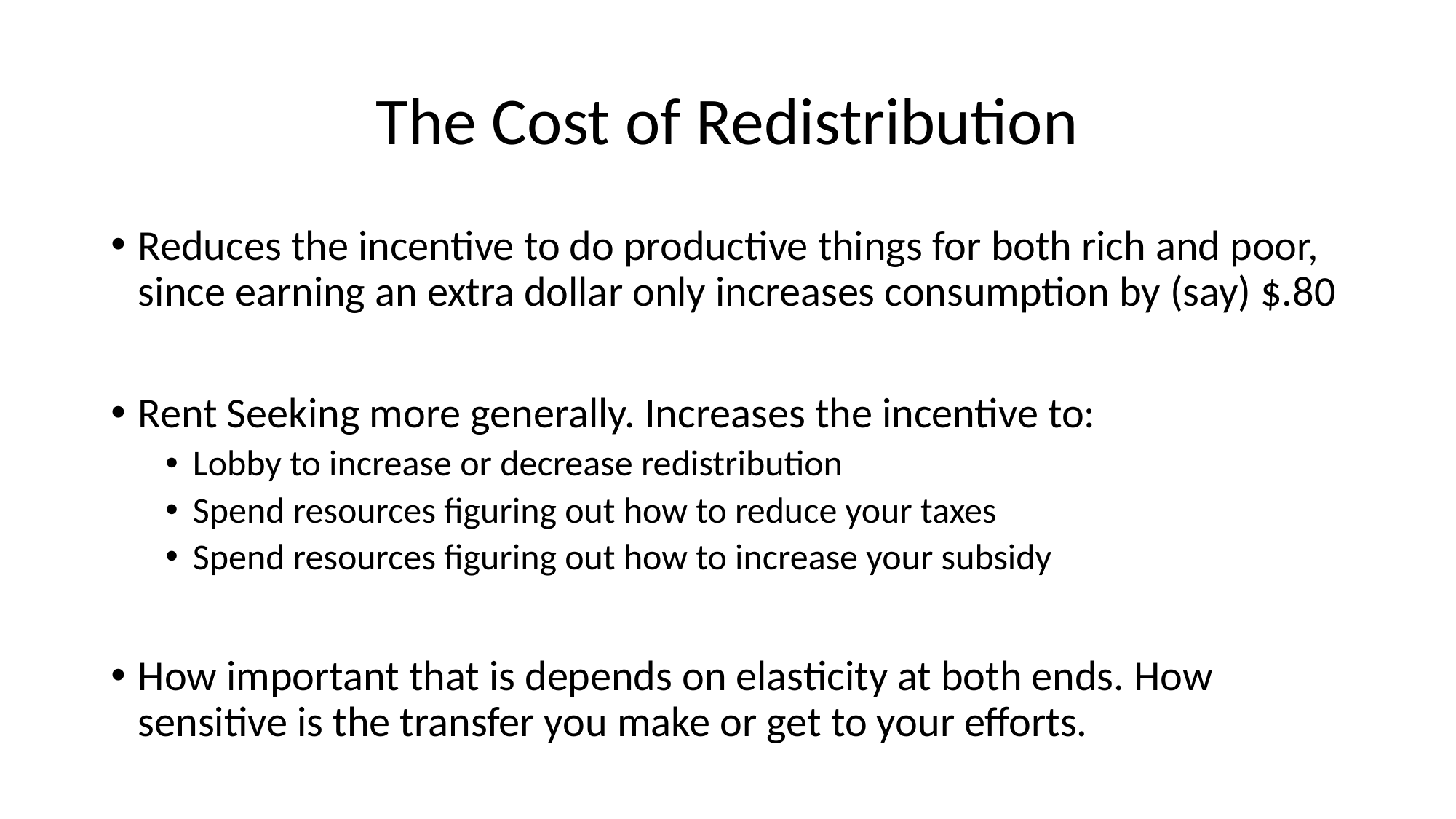

# The Cost of Redistribution
Reduces the incentive to do productive things for both rich and poor, since earning an extra dollar only increases consumption by (say) $.80

Rent Seeking more generally. Increases the incentive to:
Lobby to increase or decrease redistribution
Spend resources figuring out how to reduce your taxes
Spend resources figuring out how to increase your subsidy

How important that is depends on elasticity at both ends. How sensitive is the transfer you make or get to your efforts.